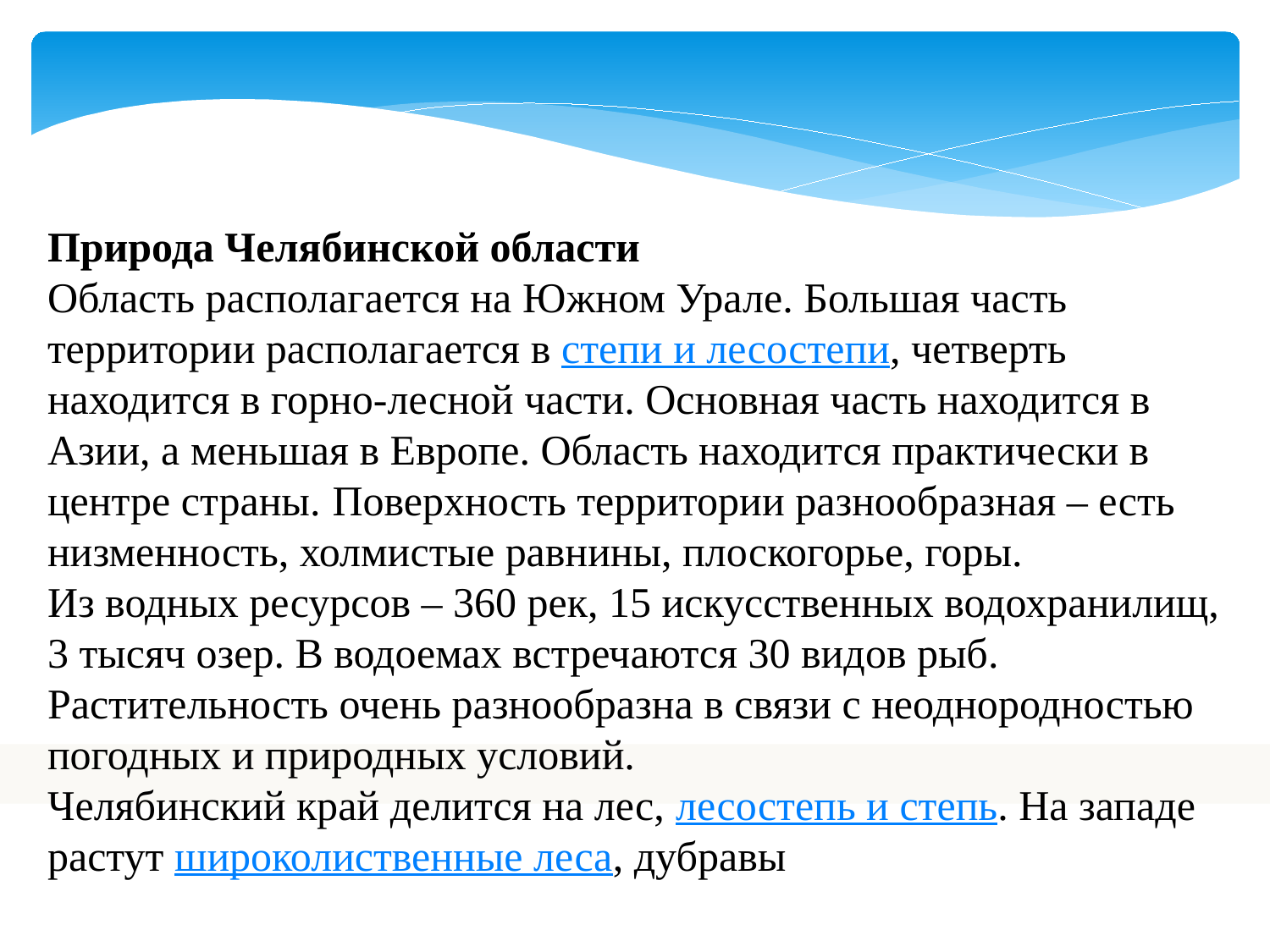

Природа Челябинской области
Область располагается на Южном Урале. Большая часть территории располагается в степи и лесостепи, четверть находится в горно-лесной части. Основная часть находится в Азии, а меньшая в Европе. Область находится практически в центре страны. Поверхность территории разнообразная – есть низменность, холмистые равнины, плоскогорье, горы.
Из водных ресурсов – 360 рек, 15 искусственных водохранилищ, 3 тысяч озер. В водоемах встречаются 30 видов рыб.
Растительность очень разнообразна в связи с неоднородностью погодных и природных условий.
Челябинский край делится на лес, лесостепь и степь. На западе растут широколиственные леса, дубравы